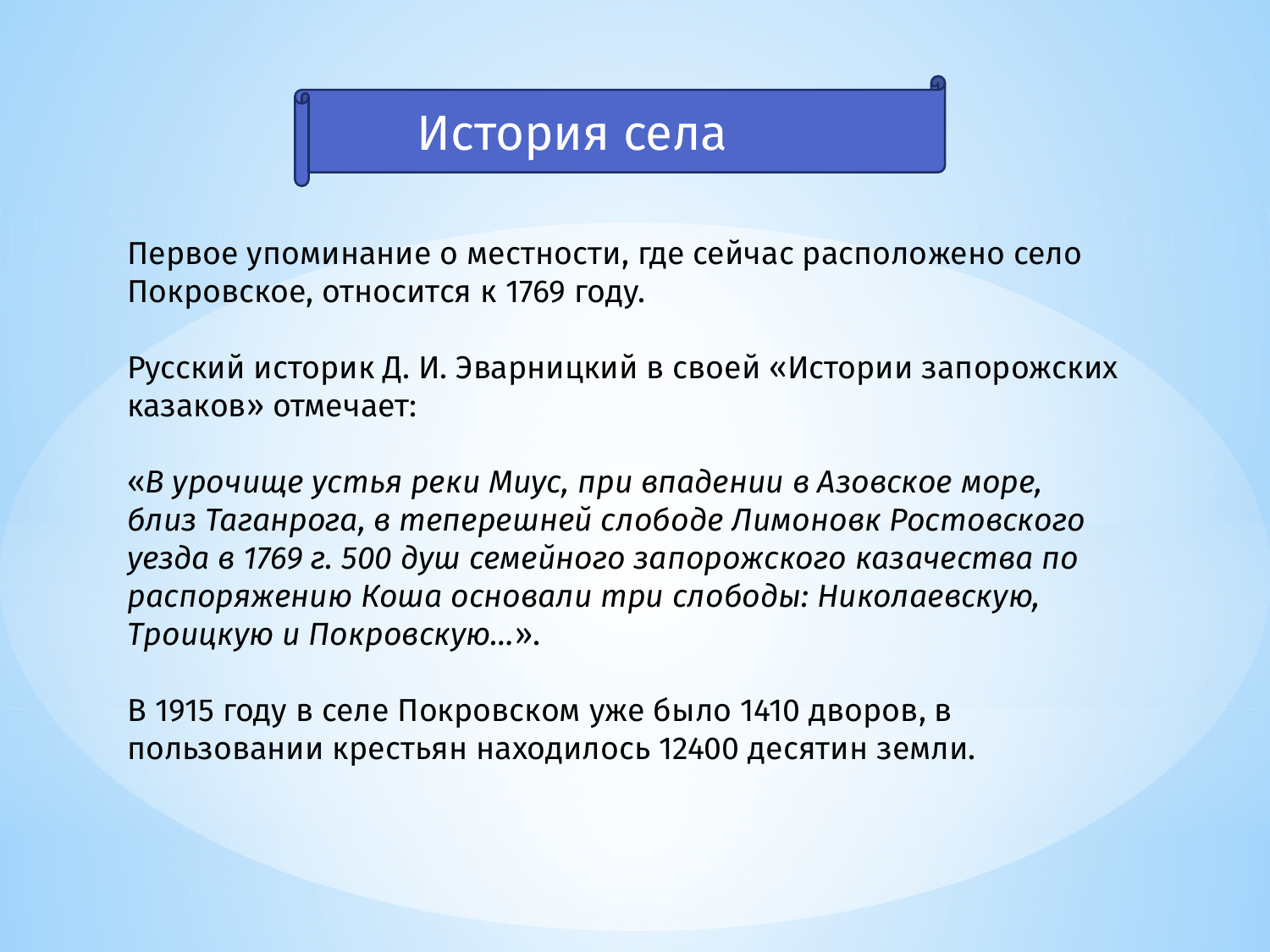

История села
Первое упоминание о местности, где сейчас располо­жено село Покровское, относится к 1769 году.

Русский историк Д. И. Эварницкий в своей «Истории запорожских ка­заков» отмечает:

«В урочище устья реки Миус, при впадении в Азовское море, близ Таганрога, в теперешней слободе Лимоновк Ростовского уезда в 1769 г. 500 душ семейного запорожского казачества по распоряжению Коша основали три слободы: Николаевскую, Троицкую и Покровскую…».

В 1915 году в селе Покровском уже было 1410 дворов, в пользовании крестьян находилось 12400 десятин земли.